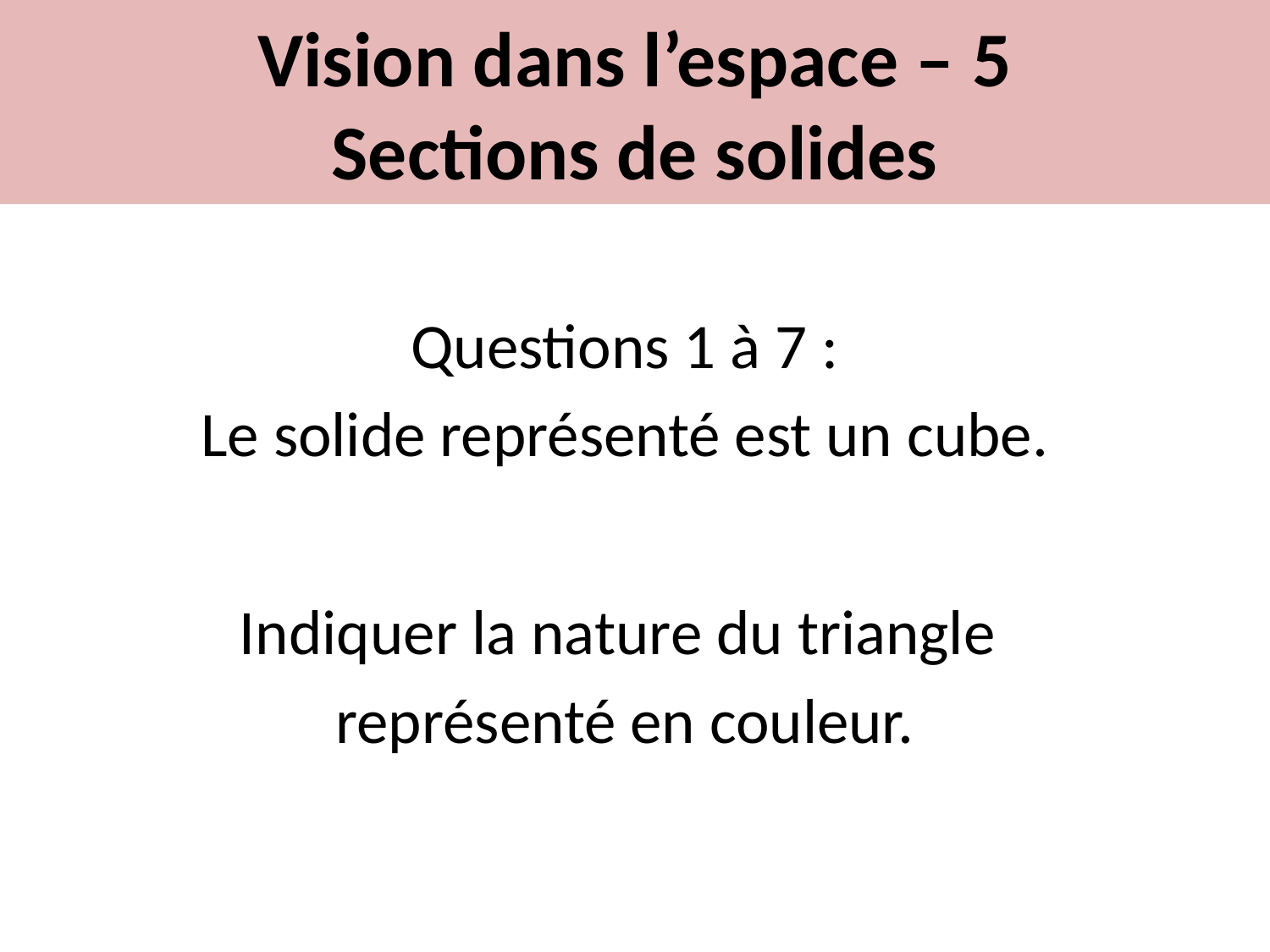

Vision dans l’espace – 5
Sections de solides
Questions 1 à 7 :
Le solide représenté est un cube.

Indiquer la nature du triangle
représenté en couleur.